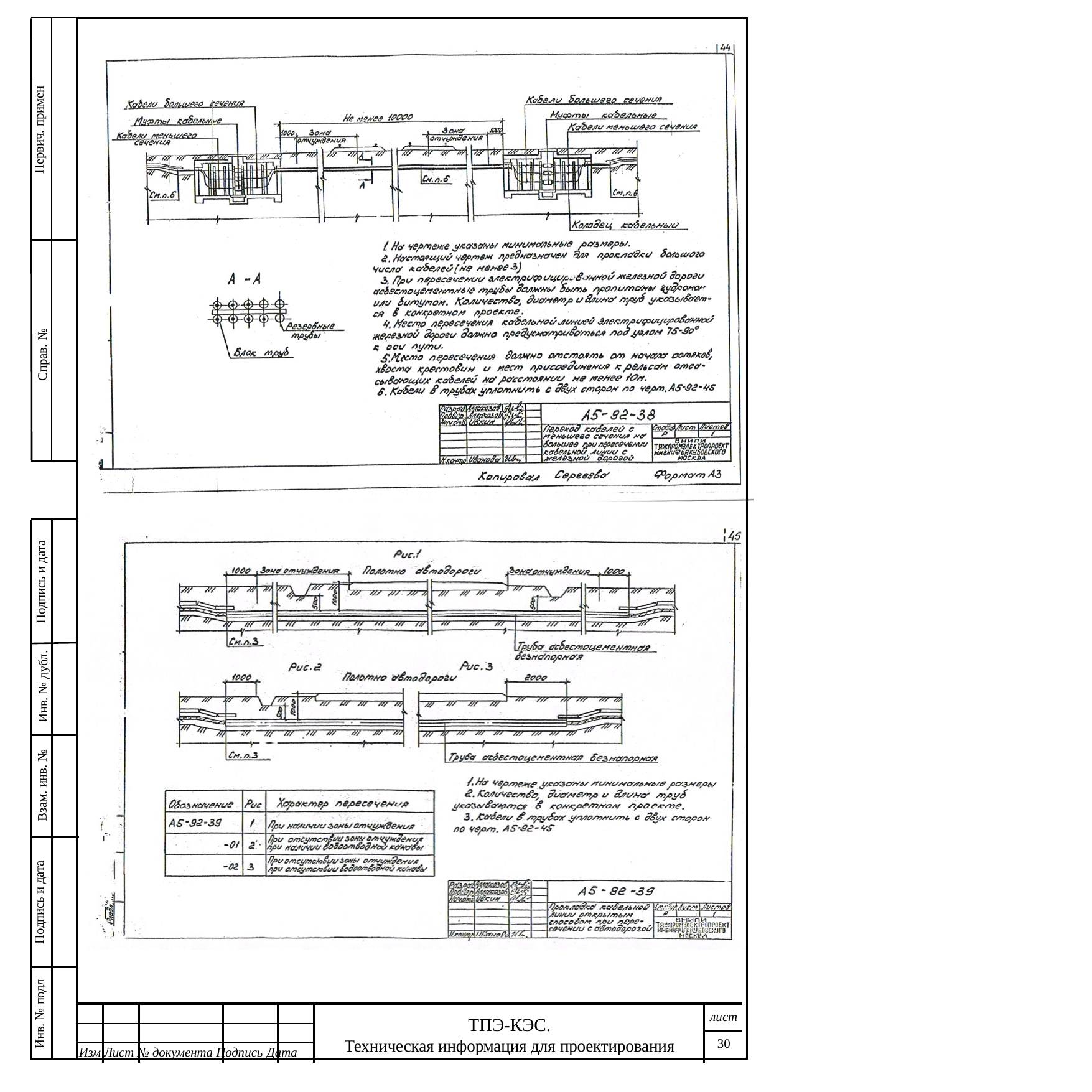

Первич. примен

Справ. №

Подпись и дата

Инв. № дубл.

Взам. инв. №

Подпись и дата

Инв. № подл

лист
ТПЭ-КЭС.
Техническая информация для проектирования

30
Изм Лист № документа Подпись Дата